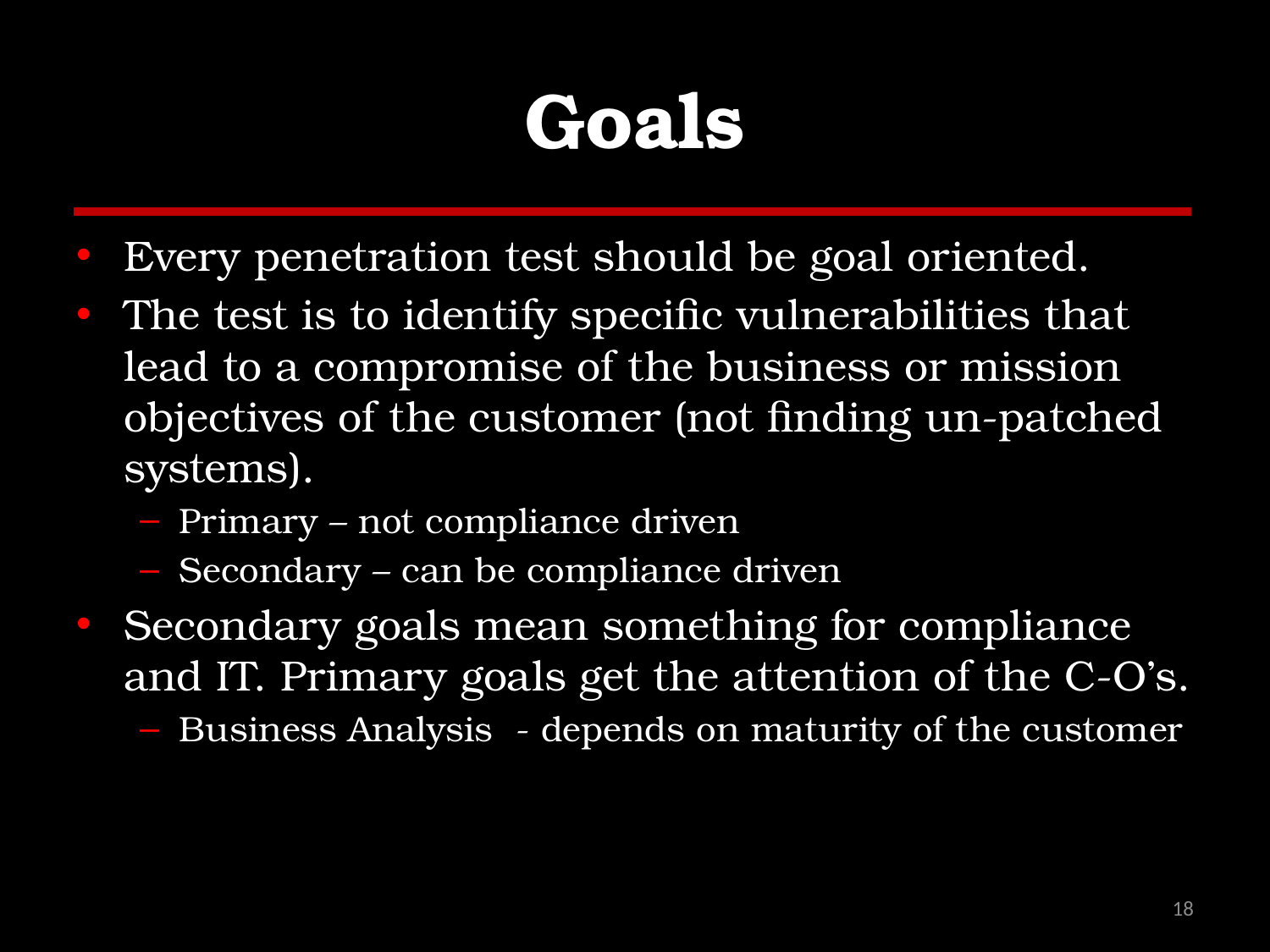

# Goals
Every penetration test should be goal oriented.
The test is to identify specific vulnerabilities that lead to a compromise of the business or mission objectives of the customer (not finding un-patched systems).
Primary – not compliance driven
Secondary – can be compliance driven
Secondary goals mean something for compliance and IT. Primary goals get the attention of the C-O’s.
Business Analysis  - depends on maturity of the customer
18